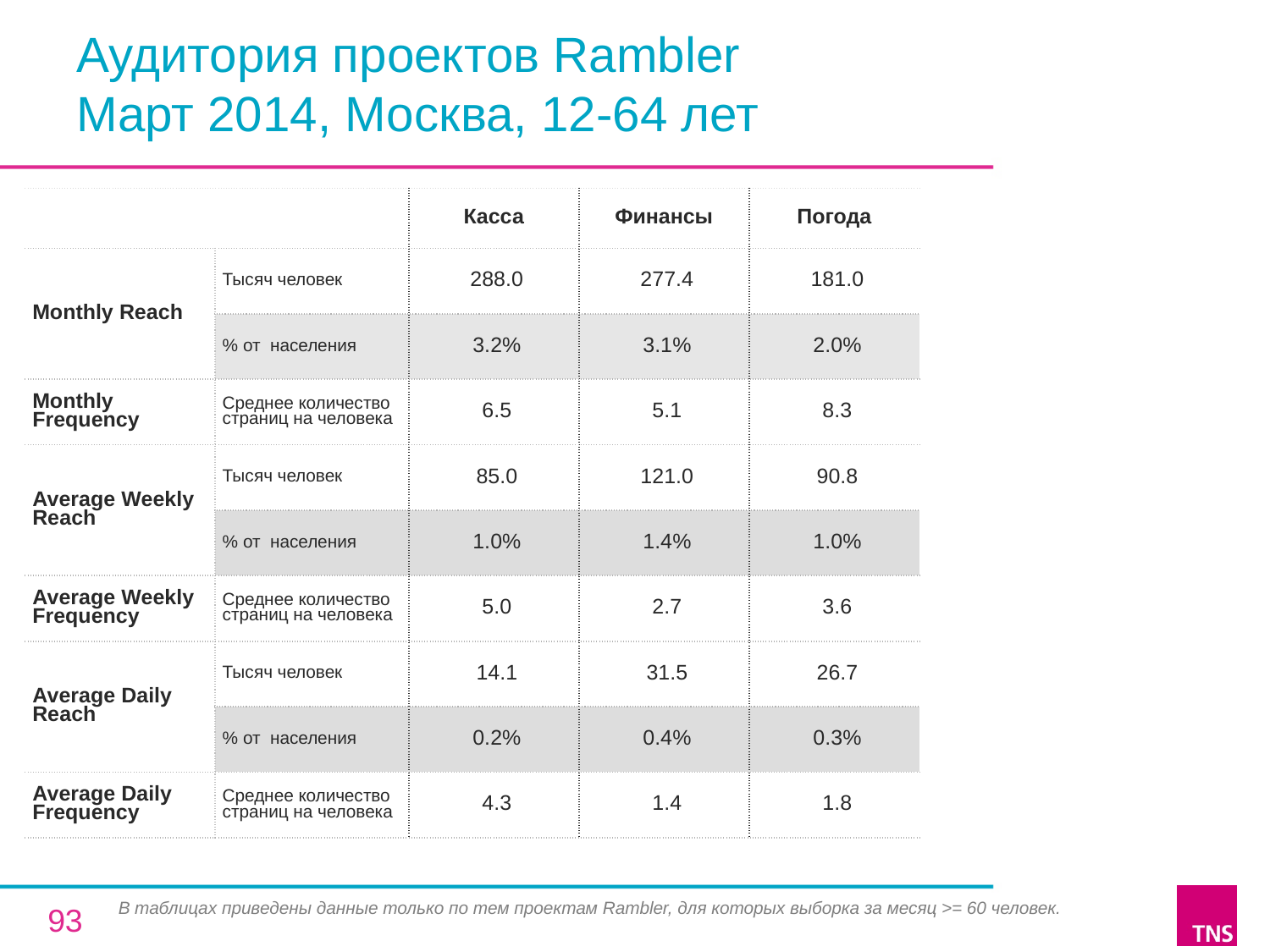

# Аудитория проектов Rambler Март 2014, Москва, 12-64 лет
|  |  | Касса | Финансы | Погода |
| --- | --- | --- | --- | --- |
| Monthly Reach | Тысяч человек | 288.0 | 277.4 | 181.0 |
|  | % от населения | 3.2% | 3.1% | 2.0% |
| Monthly Frequency | Среднее количество страниц на человека | 6.5 | 5.1 | 8.3 |
| Average Weekly Reach | Тысяч человек | 85.0 | 121.0 | 90.8 |
|  | % от населения | 1.0% | 1.4% | 1.0% |
| Average Weekly Frequency | Среднее количество страниц на человека | 5.0 | 2.7 | 3.6 |
| Average Daily Reach | Тысяч человек | 14.1 | 31.5 | 26.7 |
|  | % от населения | 0.2% | 0.4% | 0.3% |
| Average Daily Frequency | Среднее количество страниц на человека | 4.3 | 1.4 | 1.8 |
В таблицах приведены данные только по тем проектам Rambler, для которых выборка за месяц >= 60 человек.
93